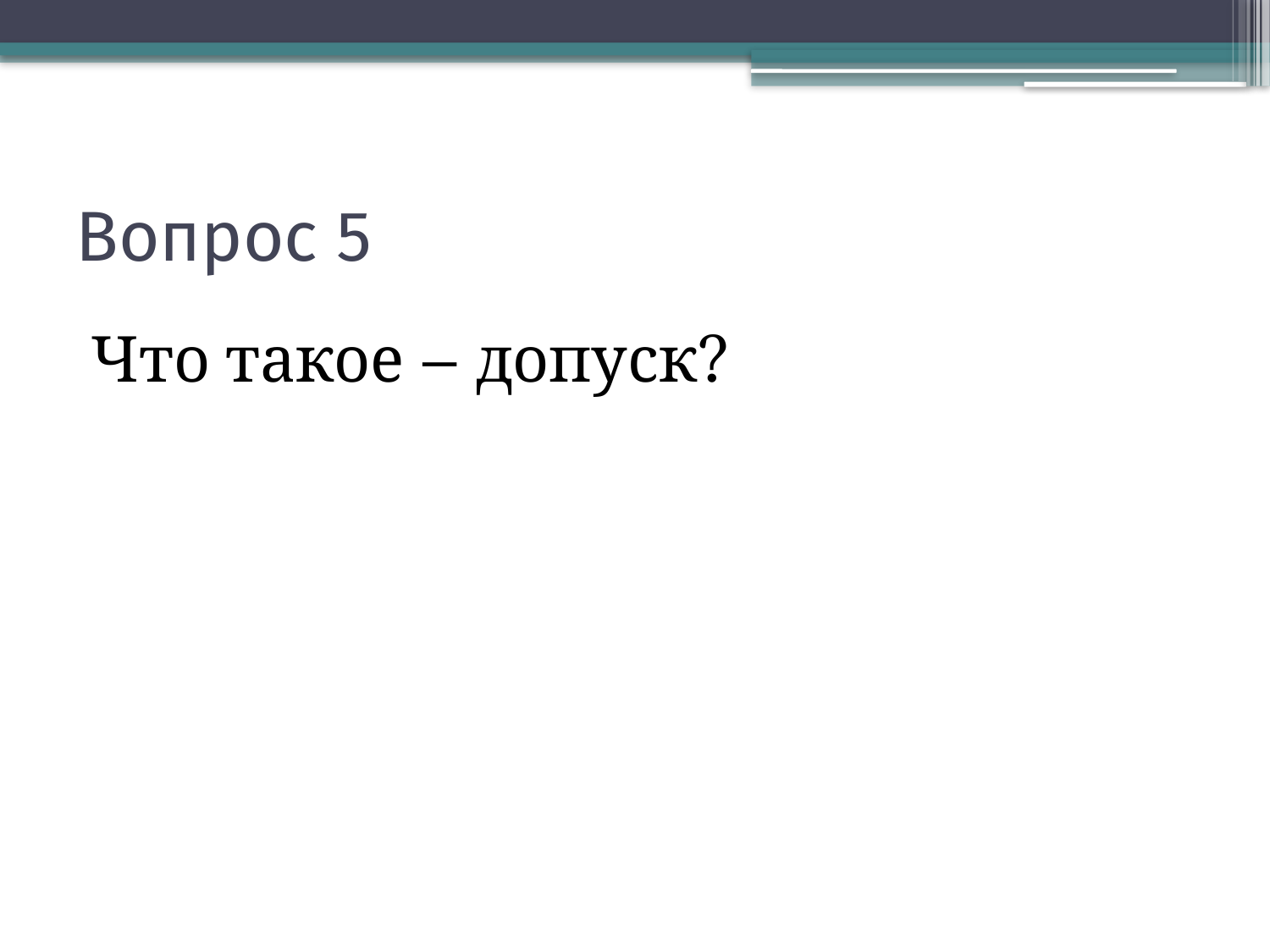

# Вопрос 5
Что такое – допуск?